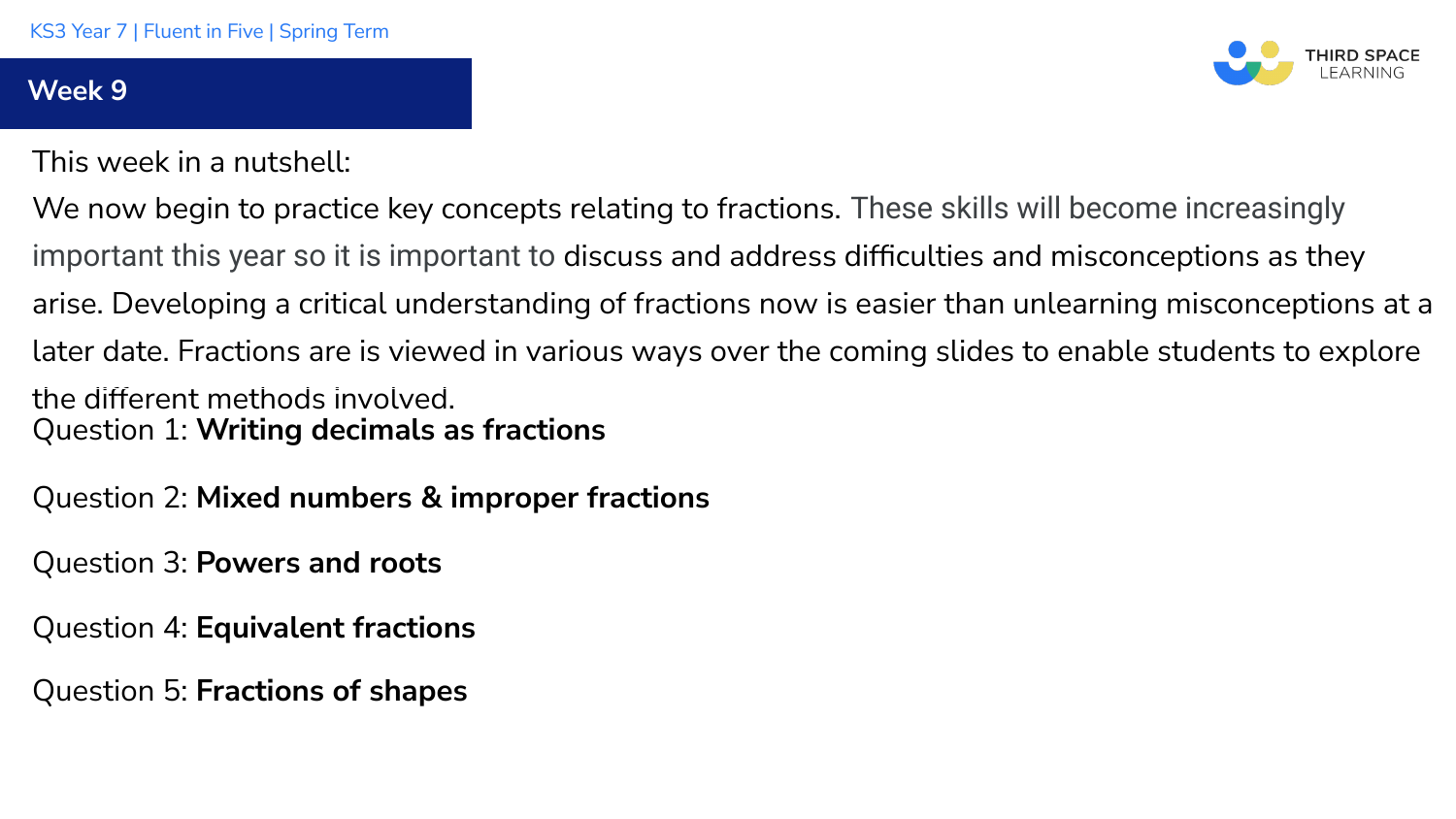

Week 9
| This week in a nutshell: We now begin to practice key concepts relating to fractions. These skills will become increasingly important this year so it is important to discuss and address difficulties and misconceptions as they arise. Developing a critical understanding of fractions now is easier than unlearning misconceptions at a later date. Fractions are is viewed in various ways over the coming slides to enable students to explore the different methods involved. |
| --- |
| Question 1: Writing decimals as fractions |
| Question 2: Mixed numbers & improper fractions |
| Question 3: Powers and roots |
| Question 4: Equivalent fractions |
| Question 5: Fractions of shapes |